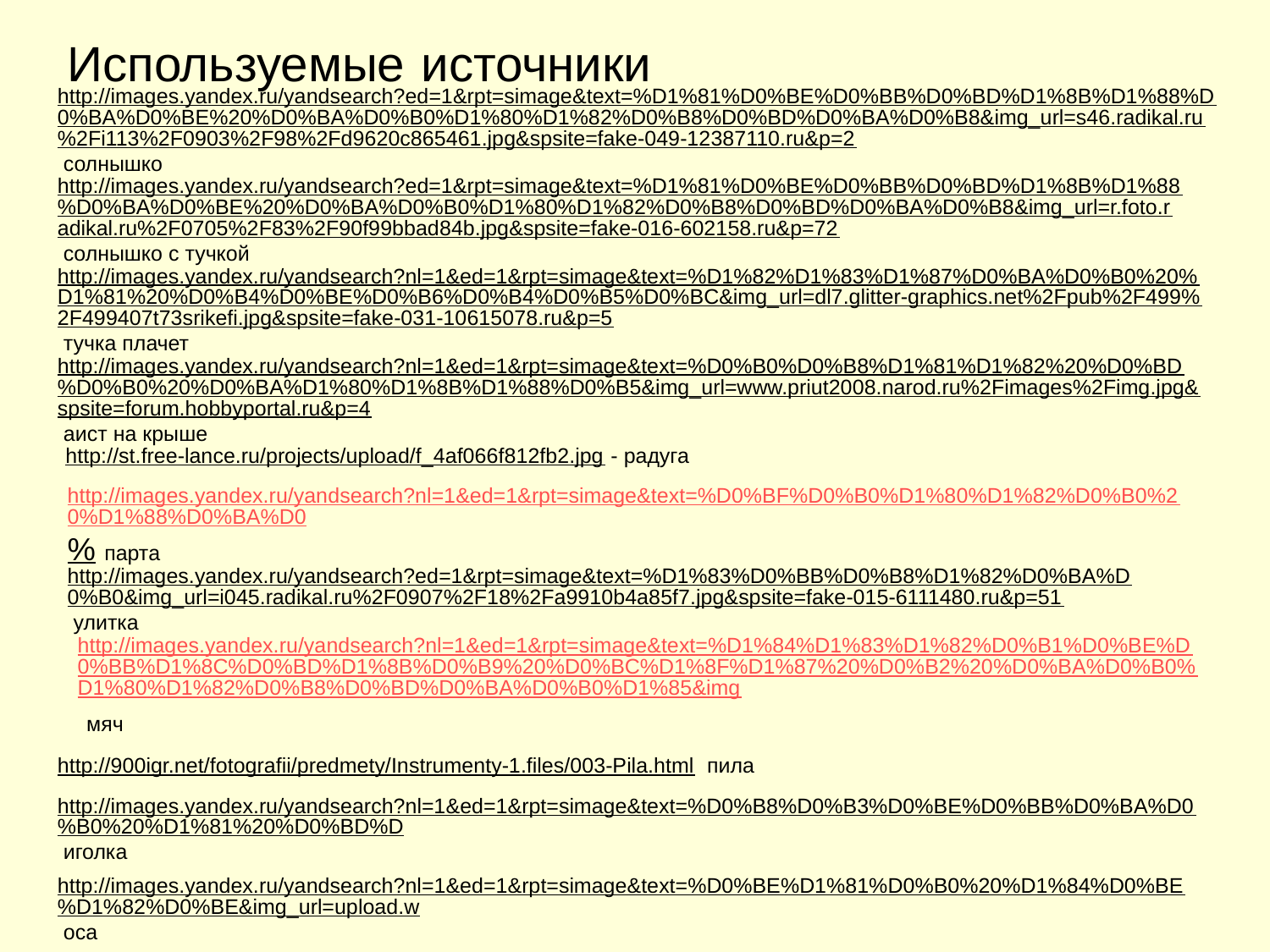

Используемые источники
http://images.yandex.ru/yandsearch?ed=1&rpt=simage&text=%D1%81%D0%BE%D0%BB%D0%BD%D1%8B%D1%88%D0%BA%D0%BE%20%D0%BA%D0%B0%D1%80%D1%82%D0%B8%D0%BD%D0%BA%D0%B8&img_url=s46.radikal.ru%2Fi113%2F0903%2F98%2Fd9620c865461.jpg&spsite=fake-049-12387110.ru&p=2 солнышко
http://images.yandex.ru/yandsearch?ed=1&rpt=simage&text=%D1%81%D0%BE%D0%BB%D0%BD%D1%8B%D1%88%D0%BA%D0%BE%20%D0%BA%D0%B0%D1%80%D1%82%D0%B8%D0%BD%D0%BA%D0%B8&img_url=r.foto.radikal.ru%2F0705%2F83%2F90f99bbad84b.jpg&spsite=fake-016-602158.ru&p=72 солнышко с тучкой
http://images.yandex.ru/yandsearch?nl=1&ed=1&rpt=simage&text=%D1%82%D1%83%D1%87%D0%BA%D0%B0%20%D1%81%20%D0%B4%D0%BE%D0%B6%D0%B4%D0%B5%D0%BC&img_url=dl7.glitter-graphics.net%2Fpub%2F499%2F499407t73srikefi.jpg&spsite=fake-031-10615078.ru&p=5 тучка плачет
http://images.yandex.ru/yandsearch?nl=1&ed=1&rpt=simage&text=%D0%B0%D0%B8%D1%81%D1%82%20%D0%BD%D0%B0%20%D0%BA%D1%80%D1%8B%D1%88%D0%B5&img_url=www.priut2008.narod.ru%2Fimages%2Fimg.jpg&spsite=forum.hobbyportal.ru&p=4 аист на крыше
http://st.free-lance.ru/projects/upload/f_4af066f812fb2.jpg - радуга
http://images.yandex.ru/yandsearch?nl=1&ed=1&rpt=simage&text=%D0%BF%D0%B0%D1%80%D1%82%D0%B0%20%D1%88%D0%BA%D0% парта
http://images.yandex.ru/yandsearch?ed=1&rpt=simage&text=%D1%83%D0%BB%D0%B8%D1%82%D0%BA%D0%B0&img_url=i045.radikal.ru%2F0907%2F18%2Fa9910b4a85f7.jpg&spsite=fake-015-6111480.ru&p=51 улитка
http://images.yandex.ru/yandsearch?nl=1&ed=1&rpt=simage&text=%D1%84%D1%83%D1%82%D0%B1%D0%BE%D0%BB%D1%8C%D0%BD%D1%8B%D0%B9%20%D0%BC%D1%8F%D1%87%20%D0%B2%20%D0%BA%D0%B0%D1%80%D1%82%D0%B8%D0%BD%D0%BA%D0%B0%D1%85&img мяч
http://900igr.net/fotografii/predmety/Instrumenty-1.files/003-Pila.html  пила
http://images.yandex.ru/yandsearch?nl=1&ed=1&rpt=simage&text=%D0%B8%D0%B3%D0%BE%D0%BB%D0%BA%D0%B0%20%D1%81%20%D0%BD%D иголка
http://images.yandex.ru/yandsearch?nl=1&ed=1&rpt=simage&text=%D0%BE%D1%81%D0%B0%20%D1%84%D0%BE%D1%82%D0%BE&img_url=upload.w оса